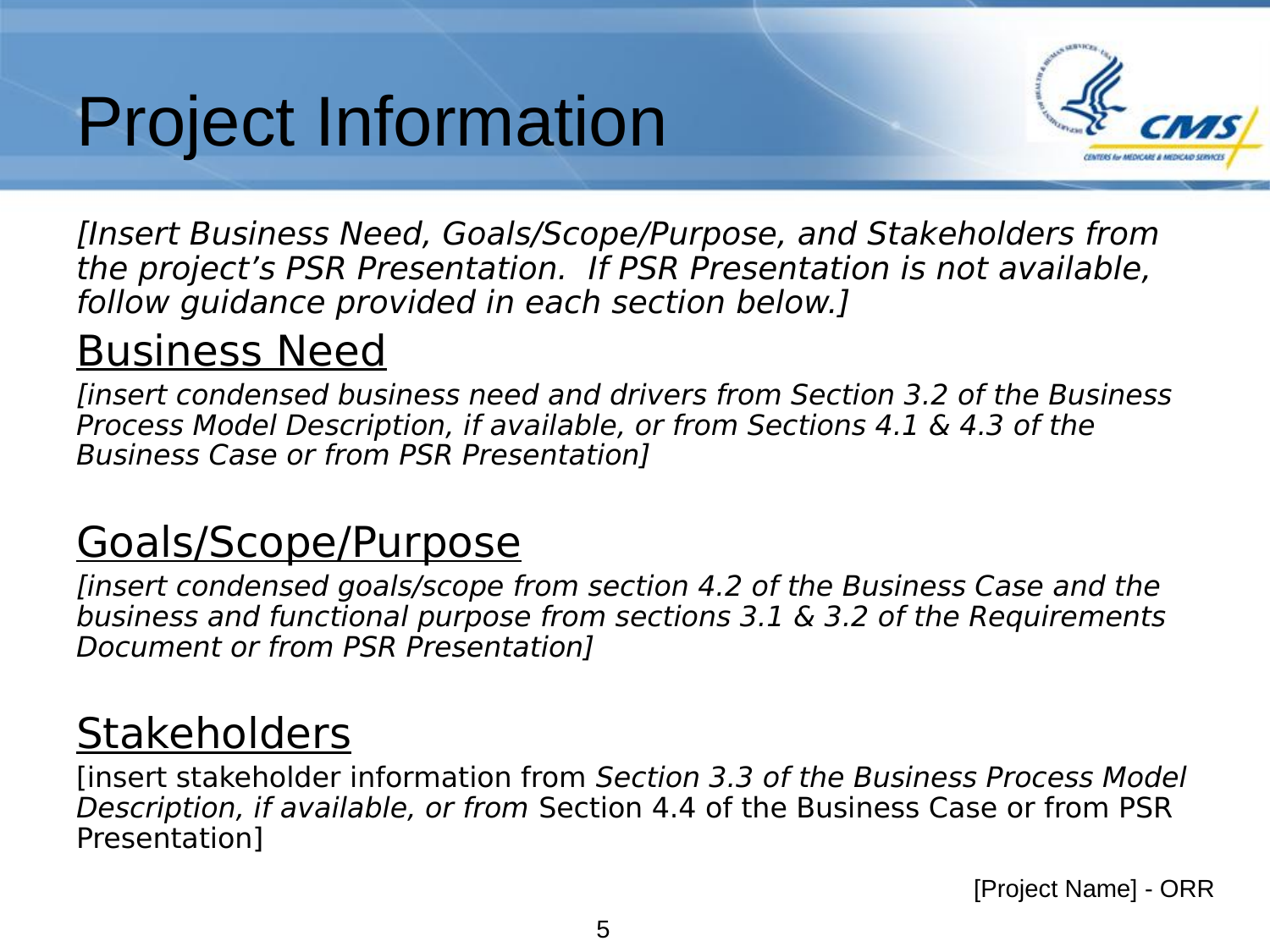

# Project Information
[Insert Business Need, Goals/Scope/Purpose, and Stakeholders from the project’s PSR Presentation.  If PSR Presentation is not available, follow guidance provided in each section below.]
Business Need
[insert condensed business need and drivers from Section 3.2 of the Business Process Model Description, if available, or from Sections 4.1 & 4.3 of the Business Case or from PSR Presentation]

Goals/Scope/Purpose
[insert condensed goals/scope from section 4.2 of the Business Case and the business and functional purpose from sections 3.1 & 3.2 of the Requirements Document or from PSR Presentation]

Stakeholders
[insert stakeholder information from Section 3.3 of the Business Process Model Description, if available, or from Section 4.4 of the Business Case or from PSR Presentation]
[Project Name] - ORR
5